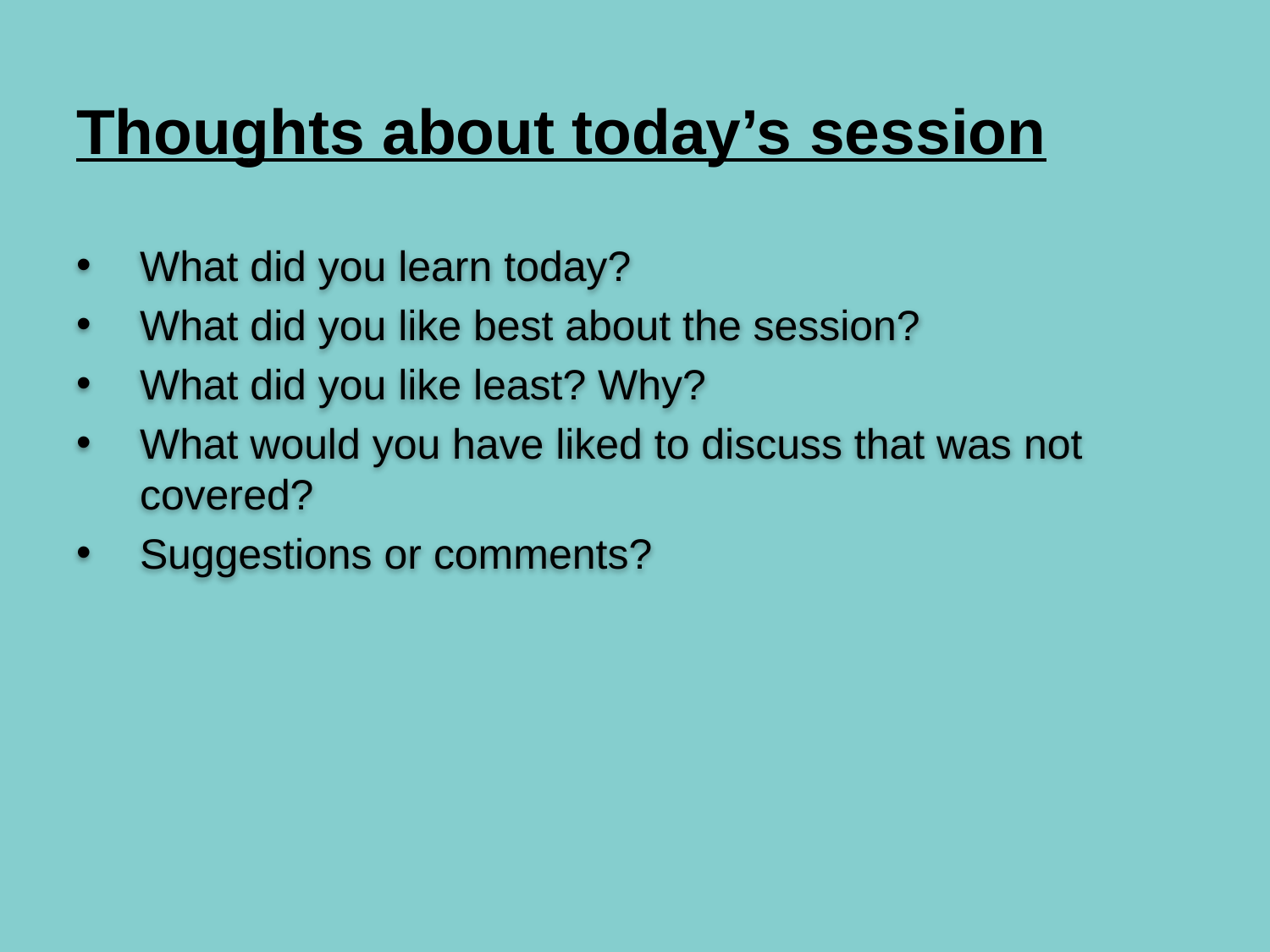

# Thoughts about today’s session
What did you learn today?
What did you like best about the session?
What did you like least? Why?
What would you have liked to discuss that was not covered?
Suggestions or comments?